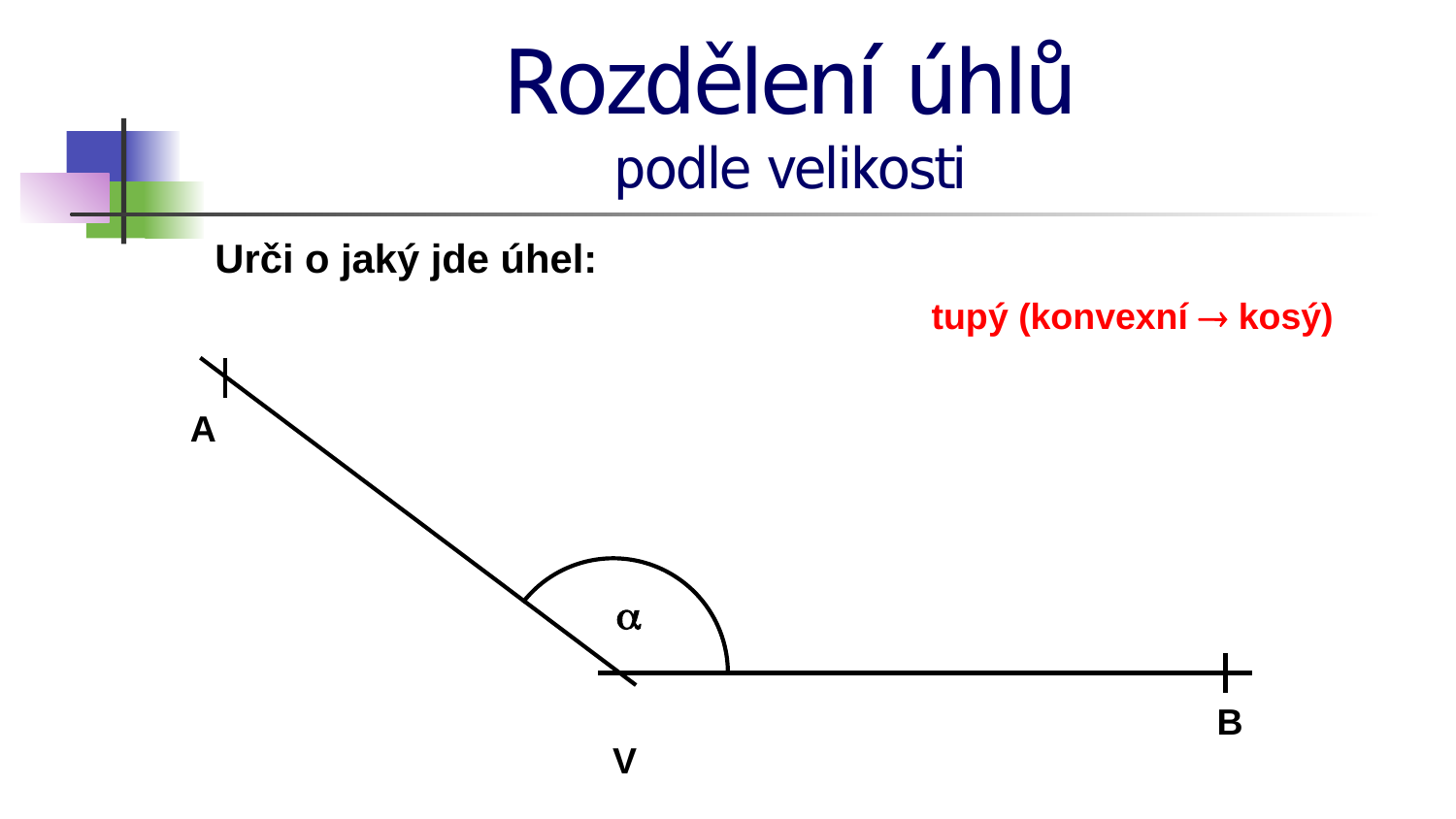

# Rozdělení úhlů podle velikosti
Urči o jaký jde úhel:
tupý (konvexní → kosý)
A

α
B
V